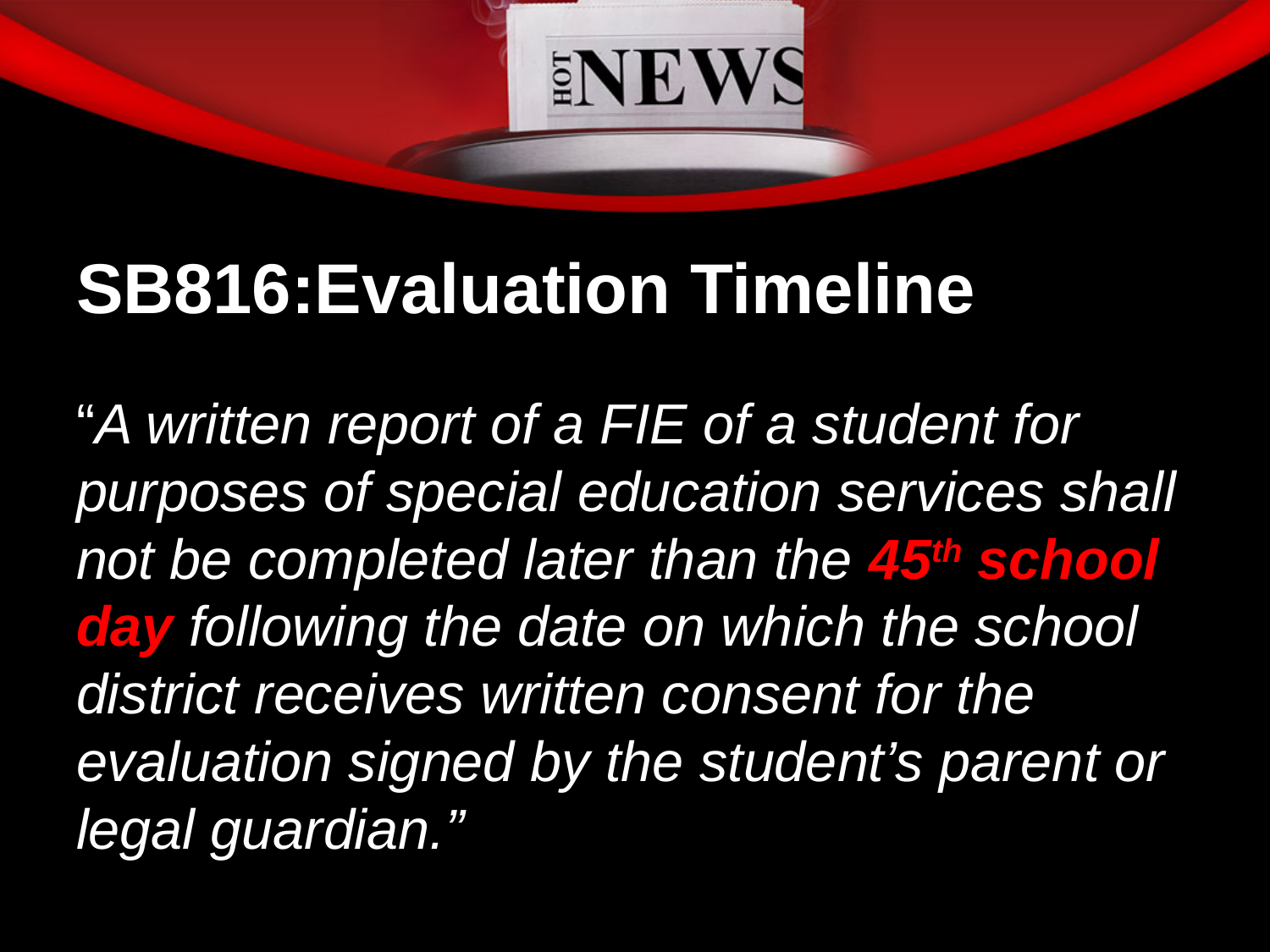

# SB816:Evaluation Timeline
“A written report of a FIE of a student for purposes of special education services shall not be completed later than the 45th school day following the date on which the school district receives written consent for the evaluation signed by the student’s parent or legal guardian.”